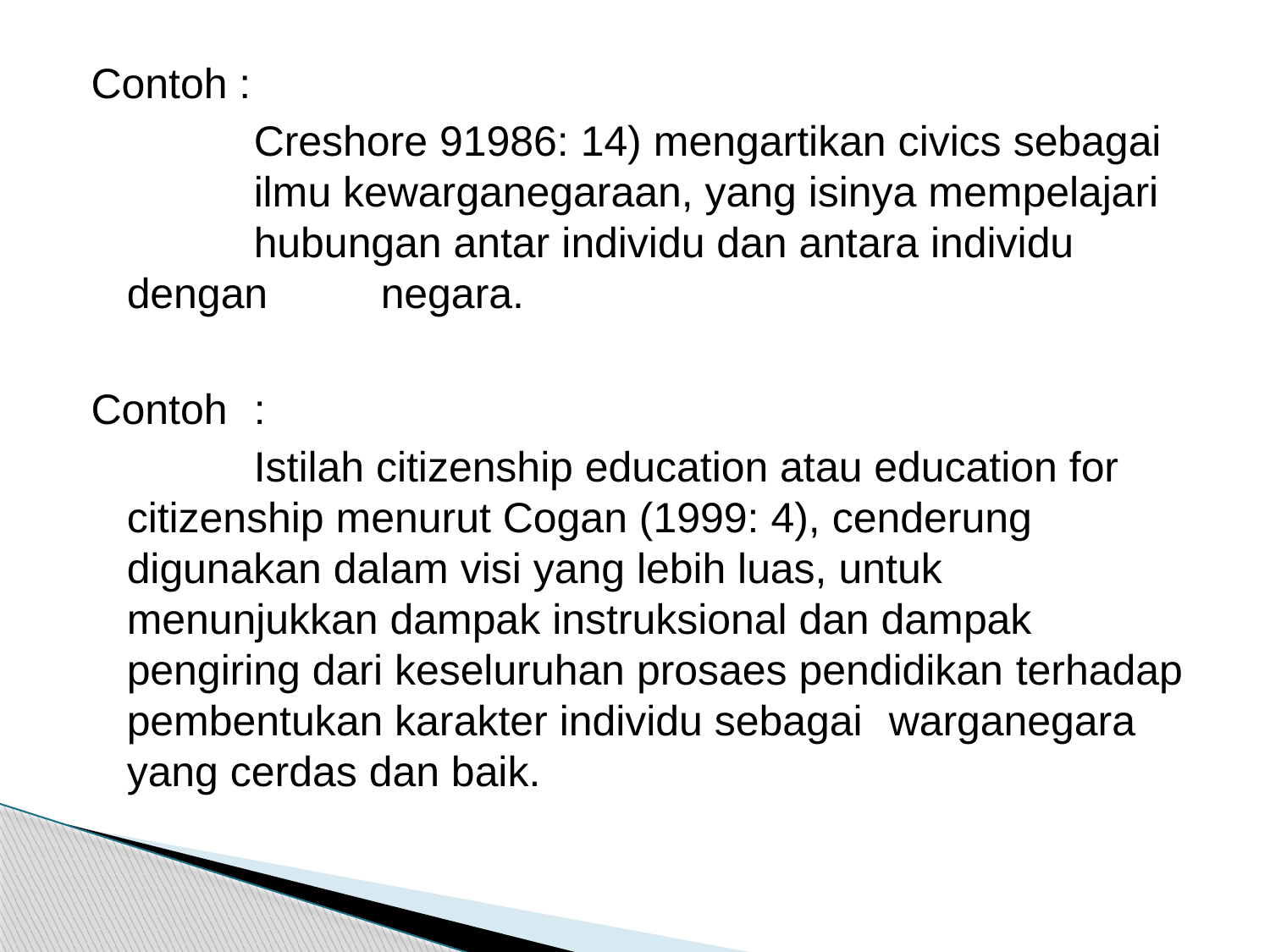

Contoh :
		Creshore 91986: 14) mengartikan civics sebagai 	ilmu kewarganegaraan, yang isinya mempelajari 	hubungan antar individu dan antara individu dengan 	negara.

Contoh	:
		Istilah citizenship education atau education for 	citizenship menurut Cogan (1999: 4), cenderung 	digunakan dalam visi yang lebih luas, untuk 	menunjukkan dampak instruksional dan dampak 	pengiring dari keseluruhan prosaes pendidikan 	terhadap pembentukan karakter individu sebagai 	warganegara yang cerdas dan baik.